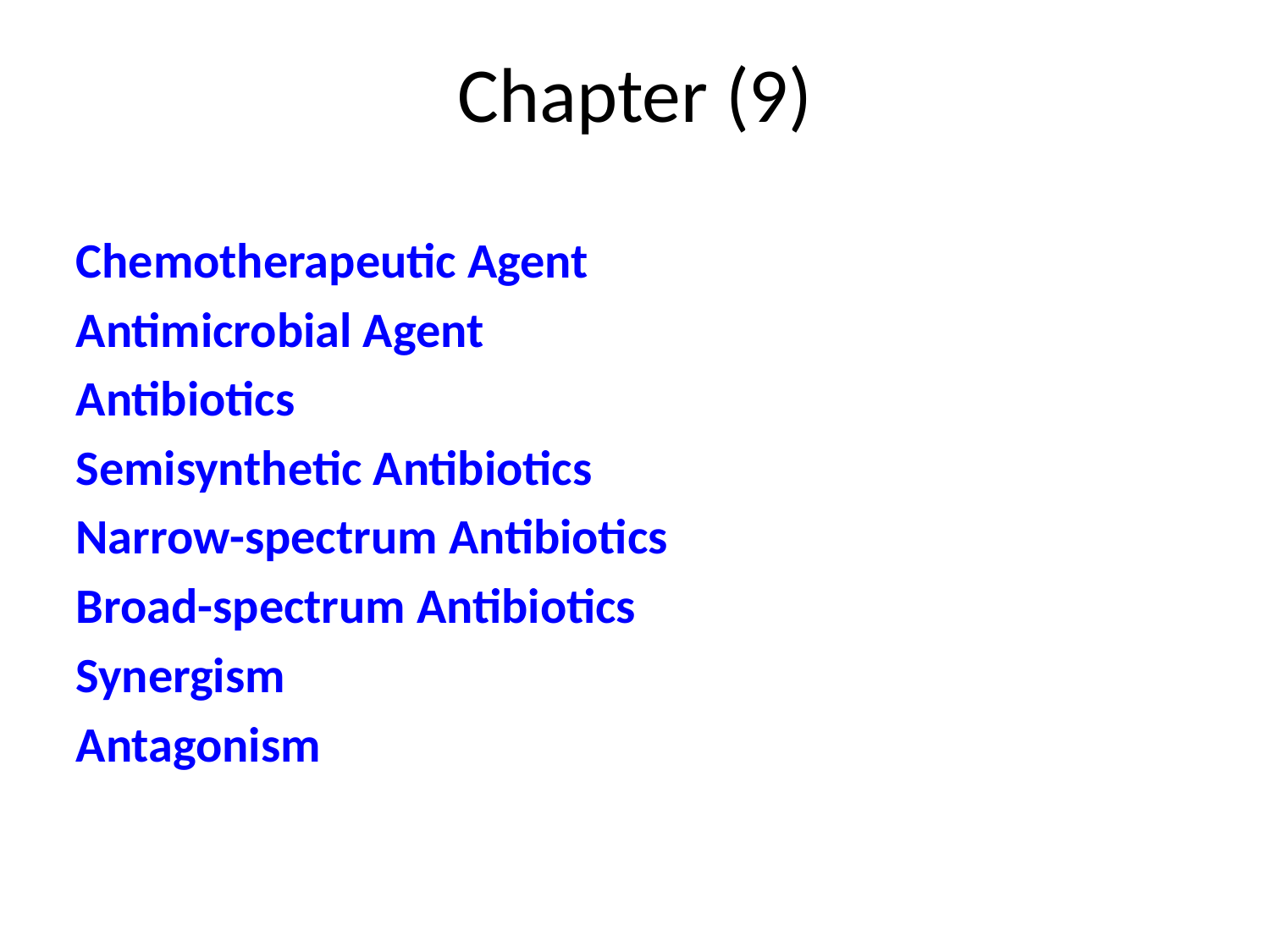

# Chapter (9)
Chemotherapeutic Agent
Antimicrobial Agent
Antibiotics
Semisynthetic Antibiotics
Narrow-spectrum Antibiotics
Broad-spectrum Antibiotics
Synergism
Antagonism